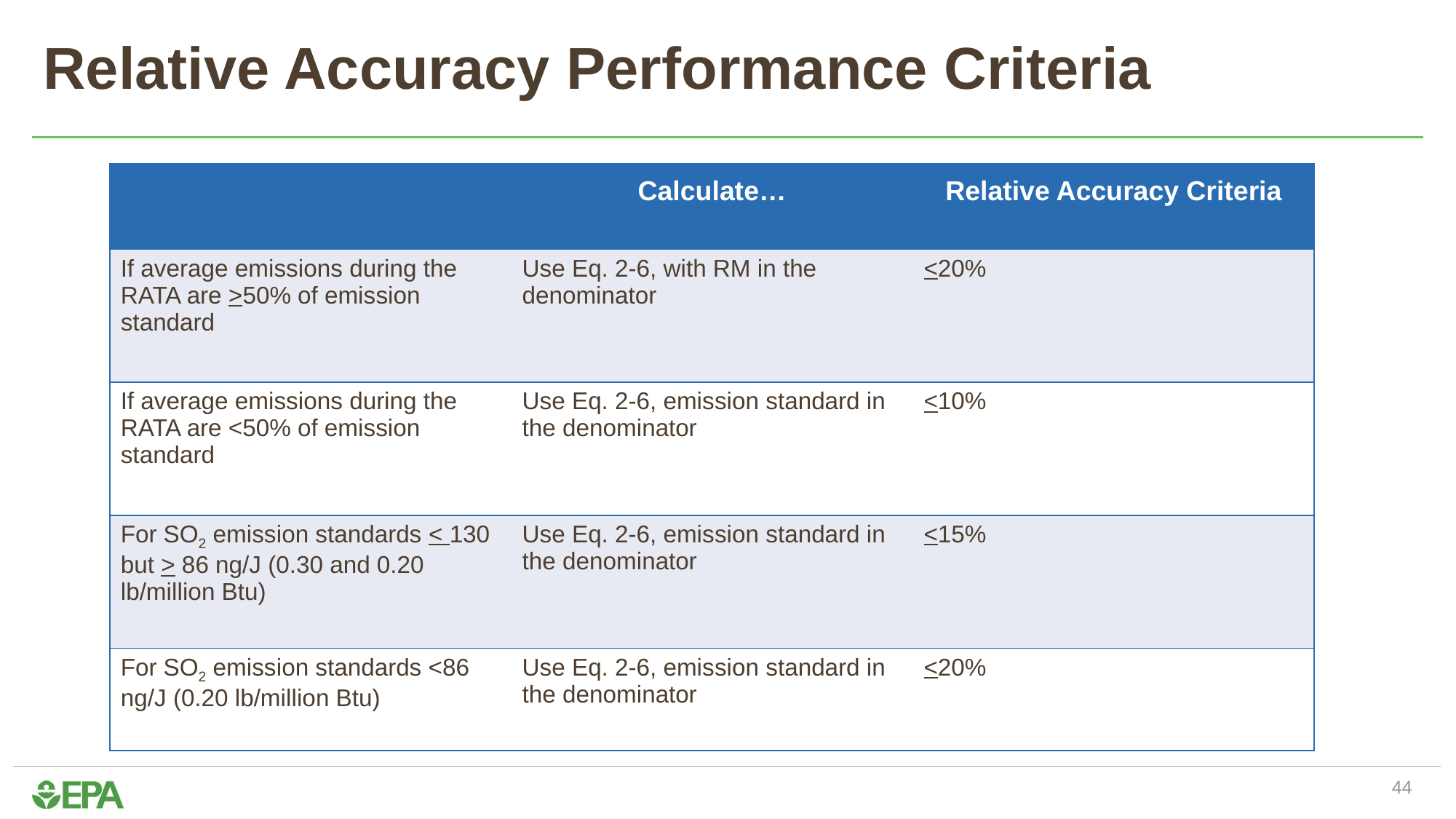

# Relative Accuracy Performance Criteria
|  | Calculate… | Relative Accuracy Criteria |
| --- | --- | --- |
| If average emissions during the RATA are >50% of emission standard | Use Eq. 2-6, with RM in the denominator | <20% |
| If average emissions during the RATA are <50% of emission standard | Use Eq. 2-6, emission standard in the denominator | <10% |
| For SO2 emission standards < 130 but > 86 ng/J (0.30 and 0.20 lb/million Btu) | Use Eq. 2-6, emission standard in the denominator | <15% |
| For SO2 emission standards <86 ng/J (0.20 lb/million Btu) | Use Eq. 2-6, emission standard in the denominator | <20% |
44